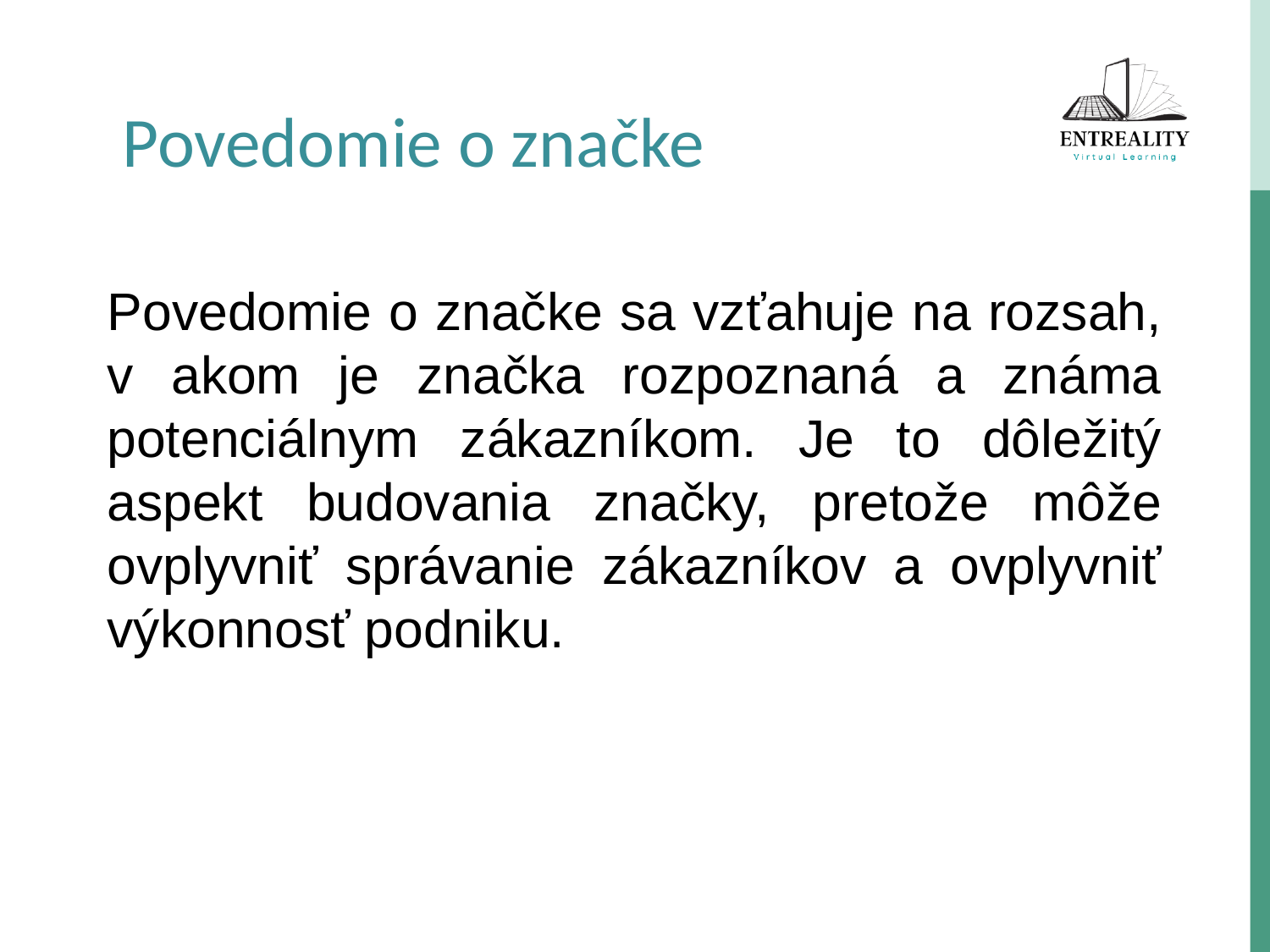

Povedomie o značke
Povedomie o značke sa vzťahuje na rozsah, v akom je značka rozpoznaná a známa potenciálnym zákazníkom. Je to dôležitý aspekt budovania značky, pretože môže ovplyvniť správanie zákazníkov a ovplyvniť výkonnosť podniku.